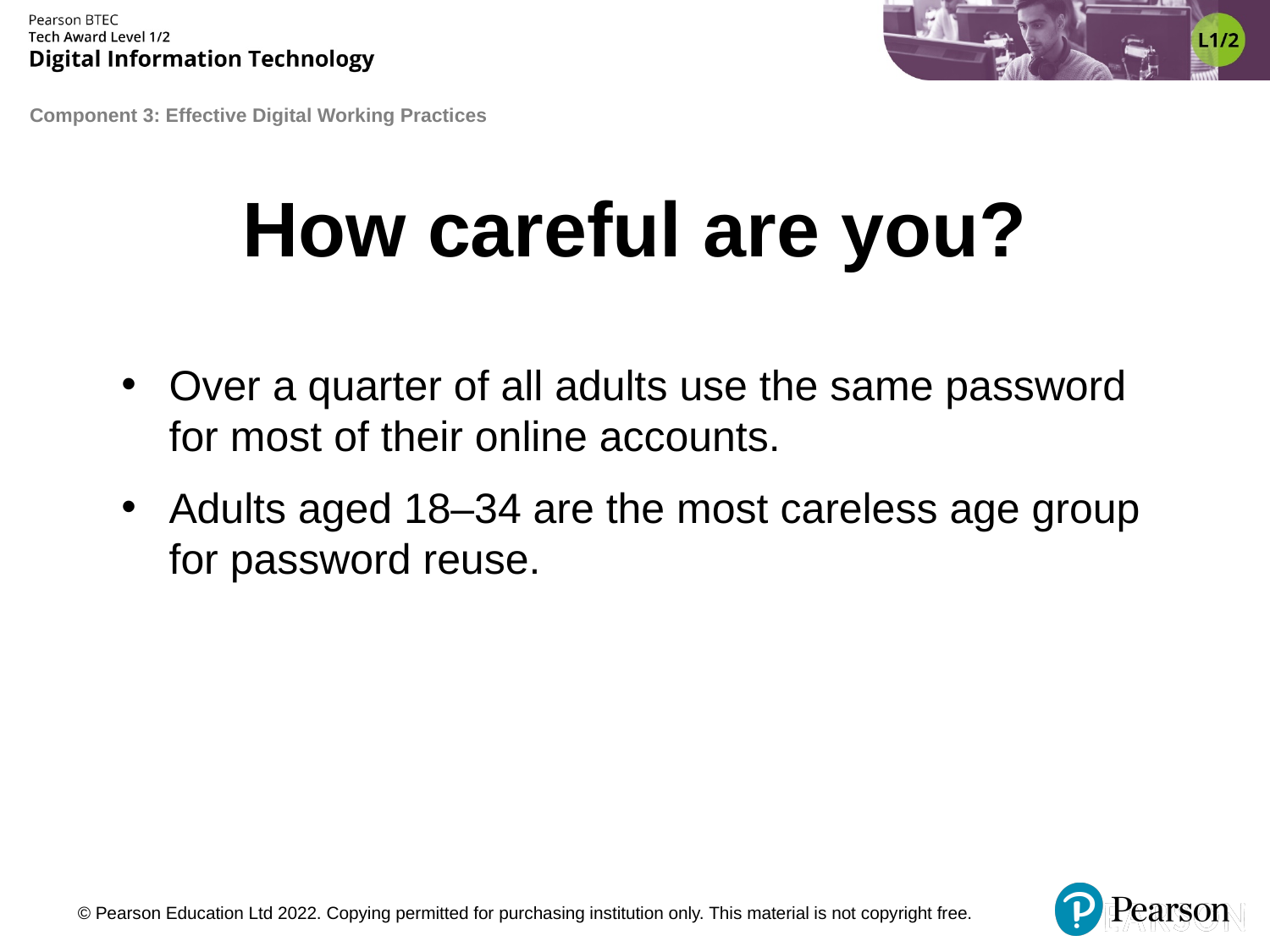

# How careful are you?
Over a quarter of all adults use the same password for most of their online accounts.
Adults aged 18–34 are the most careless age group for password reuse.
© Pearson Education Ltd 2022. Copying permitted for purchasing institution only. This material is not copyright free.